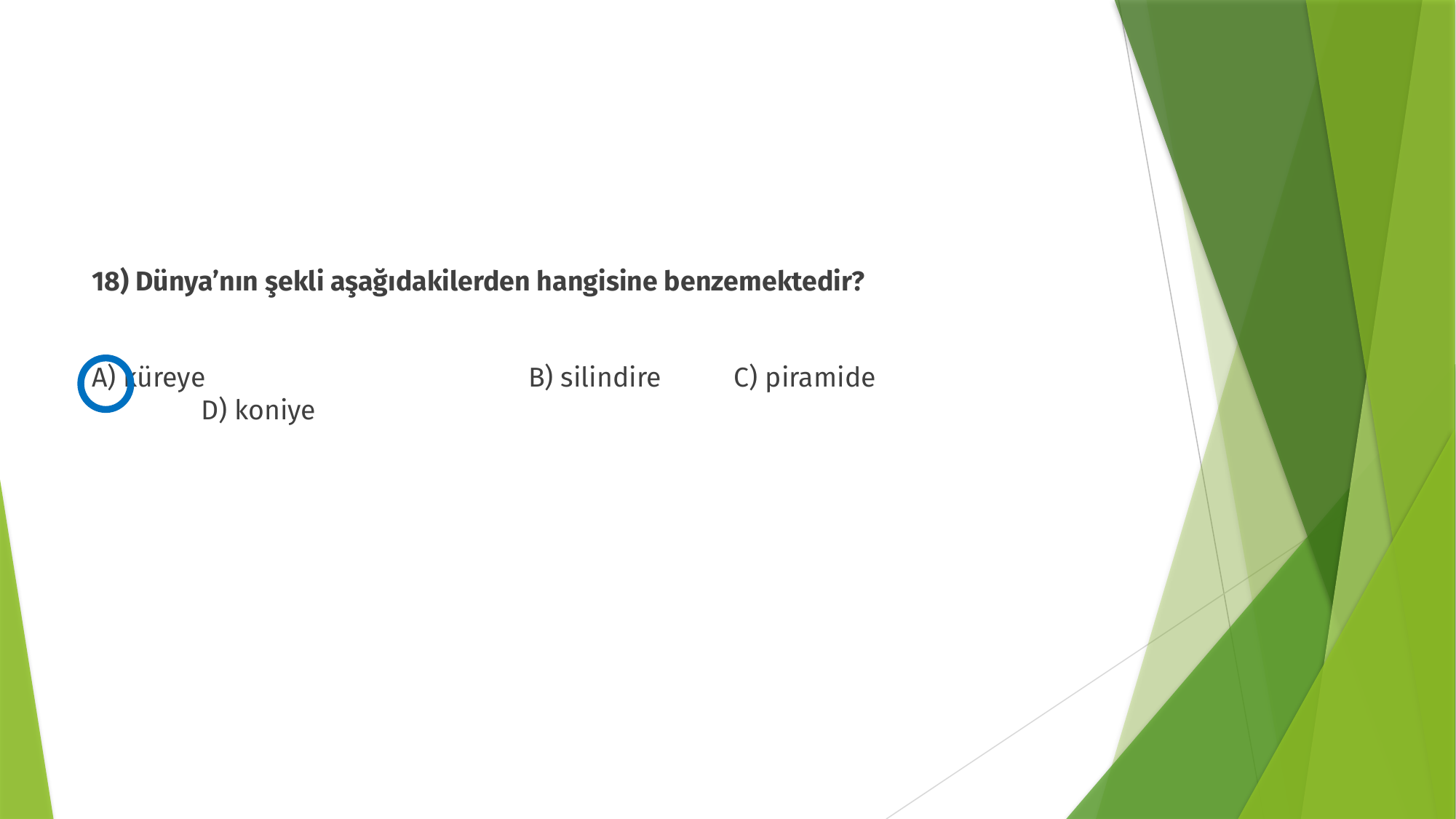

#
18) Dünya’nın şekli aşağıdakilerden hangisine benzemektedir?

A) küreye			B) silindire          C) piramide			D) koniye